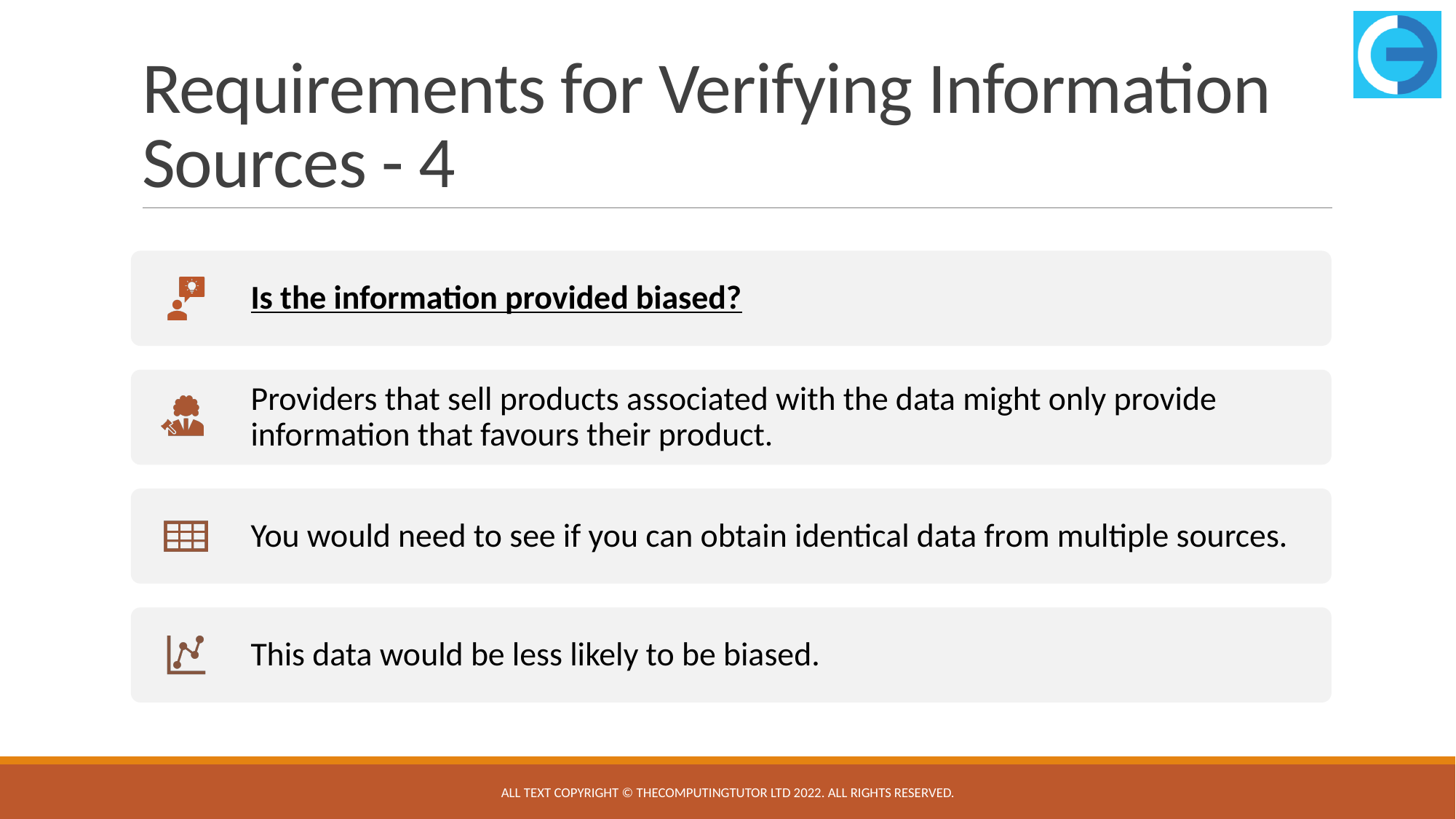

# Requirements for Verifying Information Sources - 4
Is the information provided biased?
Providers that sell products associated with the data might only provide information that favours their product.
You would need to see if you can obtain identical data from multiple sources.
This data would be less likely to be biased.
All text copyright © TheComputingTutor Ltd 2022. All rights Reserved.